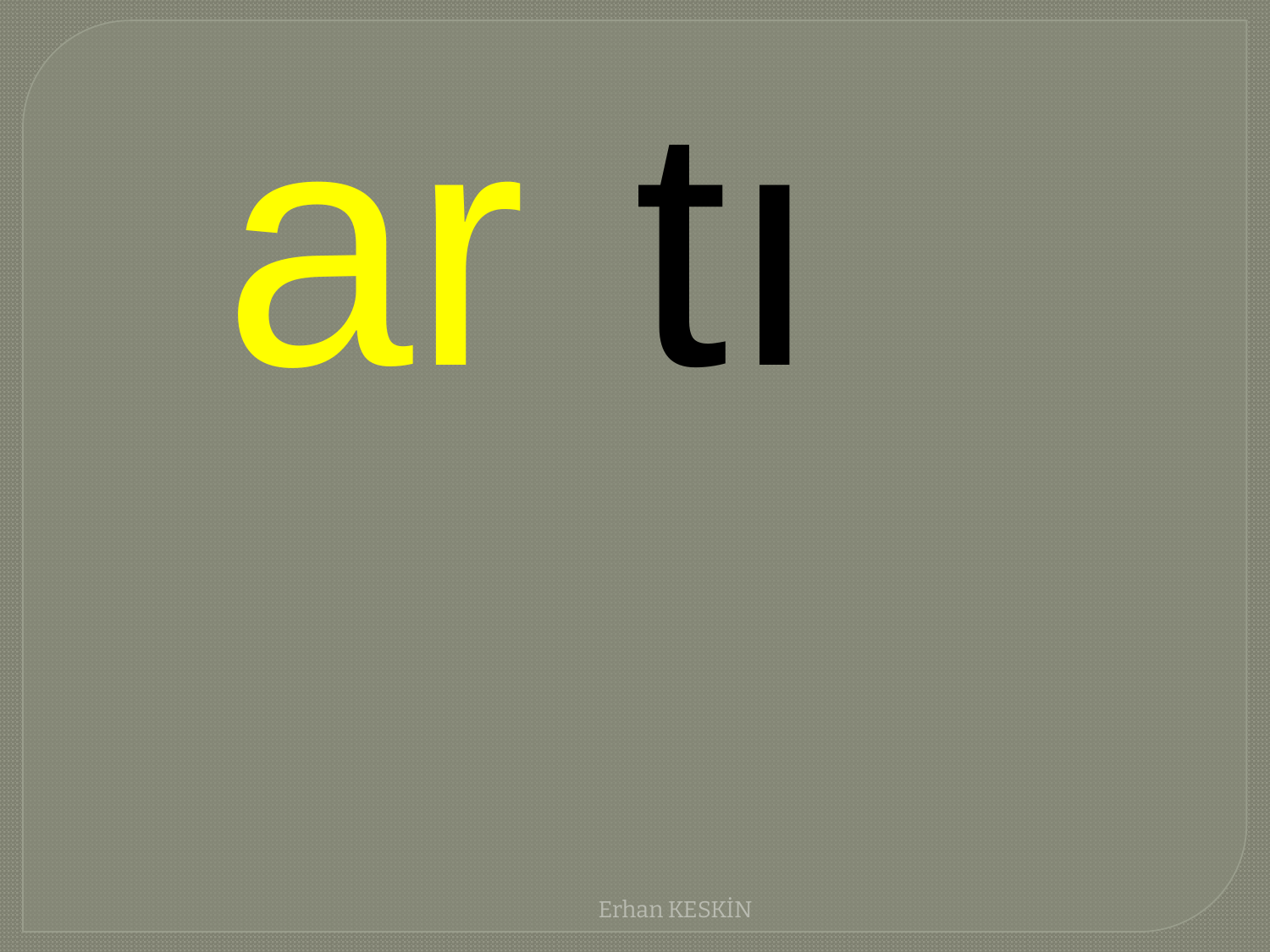

| ar |
| --- |
| tı |
| --- |
Erhan KESKİN